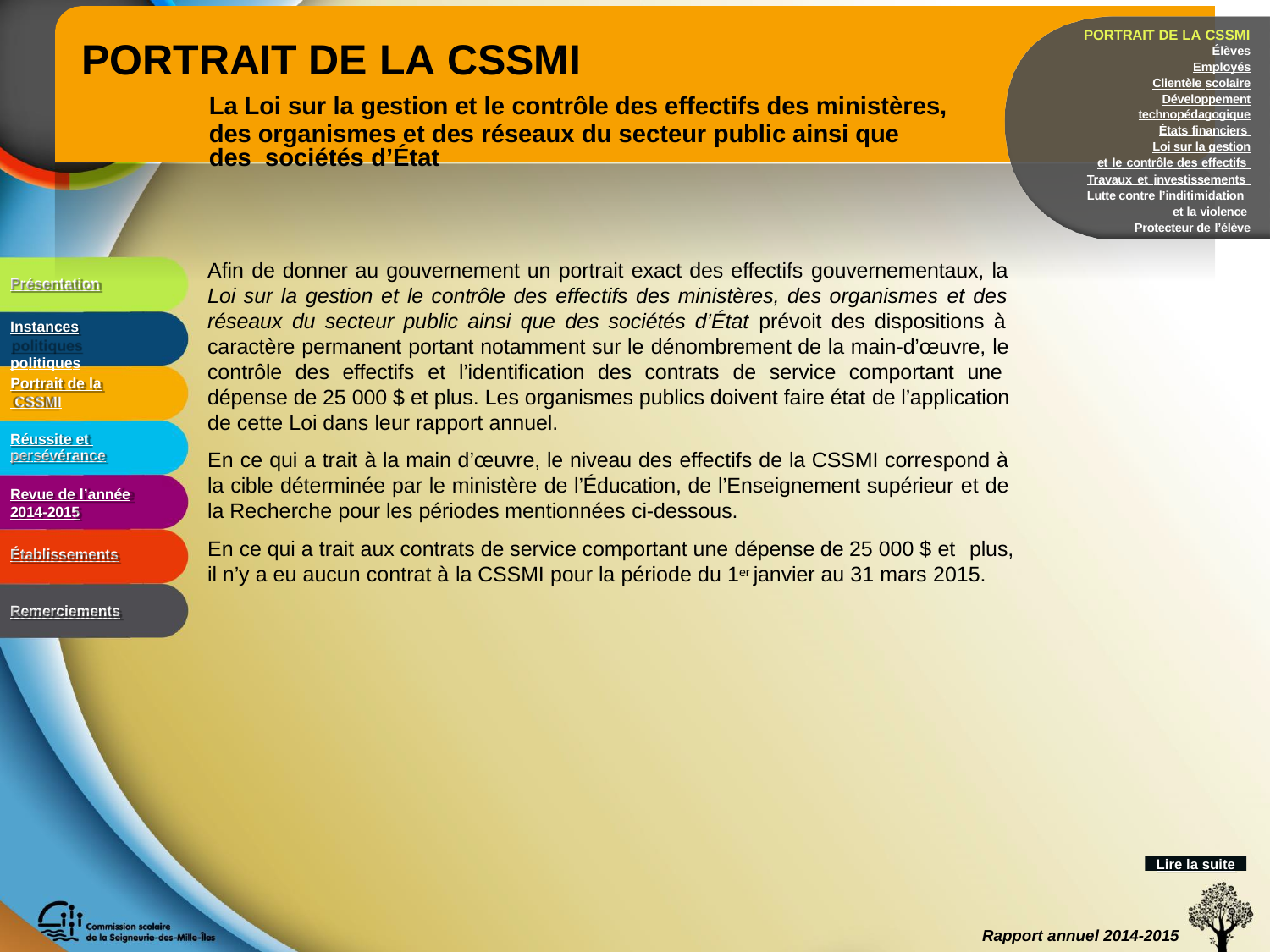

# PORTRAIT DE LA CSSMI

PORTRAIT DE LA CSSMI
Élèves
Employés  Clientèle scolaire
Développement technopédagogique
États financiers  Loi sur la gestion
et le contrôle des effectifs  Travaux et investissements  Lutte contre l’inditimidation
et la violence  Protecteur de l’élève
La Loi sur la gestion et le contrôle des effectifs des ministères,
des organismes et des réseaux du secteur public ainsi que des  sociétés d’État

Afin de donner au gouvernement un portrait exact des effectifs gouvernementaux, la  Loi sur la gestion et le contrôle des effectifs des ministères, des organismes et des  réseaux du secteur public ainsi que des sociétés d’État prévoit des dispositions à  caractère permanent portant notamment sur le dénombrement de la main-d’œuvre, le  contrôle des effectifs et l’identification des contrats de service comportant une  dépense de 25 000 $ et plus. Les organismes publics doivent faire état de l’application  de cette Loi dans leur rapport annuel.
En ce qui a trait à la main d’œuvre, le niveau des effectifs de la CSSMI correspond à  la cible déterminée par le ministère de l’Éducation, de l’Enseignement supérieur et de  la Recherche pour les périodes mentionnées ci-dessous.
En ce qui a trait aux contrats de service comportant une dépense de 25 000 $ et  plus,
il n’y a eu aucun contrat à la CSSMI pour la période du 1er janvier au 31 mars 2015.

Présentation

Instances  politiques

Portrait de la  CSSMI

Réussite et  persévérance

Revue de l’année
2014-2015

Établissements

Remerciements

Lire la suite

Rapport annuel 2014-2015